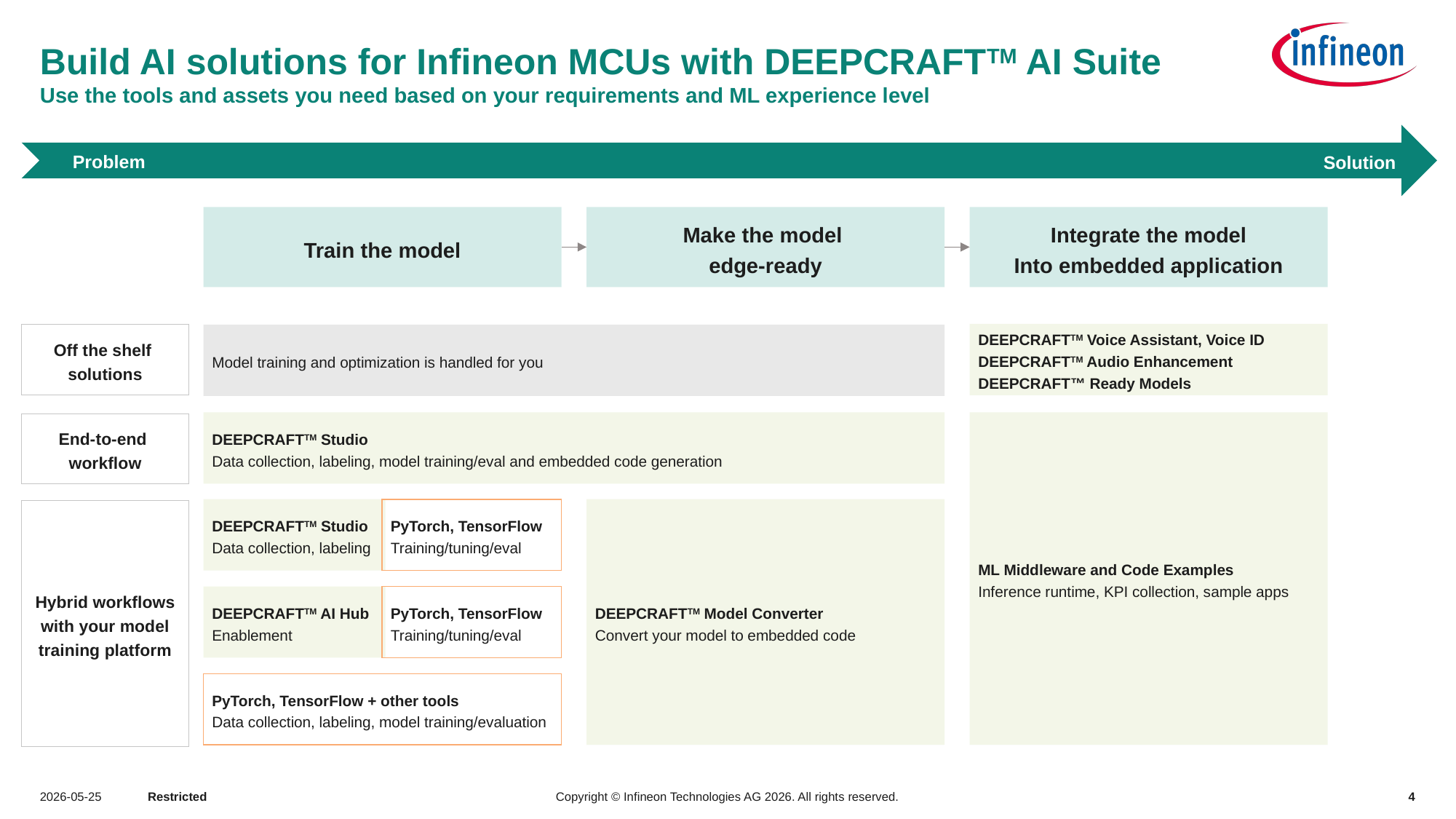

# Build AI solutions for Infineon MCUs with DEEPCRAFTTM AI Suite Use the tools and assets you need based on your requirements and ML experience level

Problem
Solution
Train the model
Make the model
edge-ready
Integrate the model
Into embedded application
DEEPCRAFTTM Voice Assistant, Voice ID
DEEPCRAFTTM Audio Enhancement
DEEPCRAFT™ Ready Models
Off the shelf
solutions
Model training and optimization is handled for you
DEEPCRAFTTM Studio
Data collection, labeling, model training/eval and embedded code generation
ML Middleware and Code Examples
Inference runtime, KPI collection, sample apps
End-to-end
workflow
DEEPCRAFTTM Model Converter
Convert your model to embedded code
PyTorch, TensorFlow
Training/tuning/eval
DEEPCRAFTTM Studio
Data collection, labeling
Hybrid workflows with your model training platform
PyTorch, TensorFlow
Training/tuning/eval
DEEPCRAFTTM AI Hub
Enablement
PyTorch, TensorFlow + other tools
Data collection, labeling, model training/evaluation